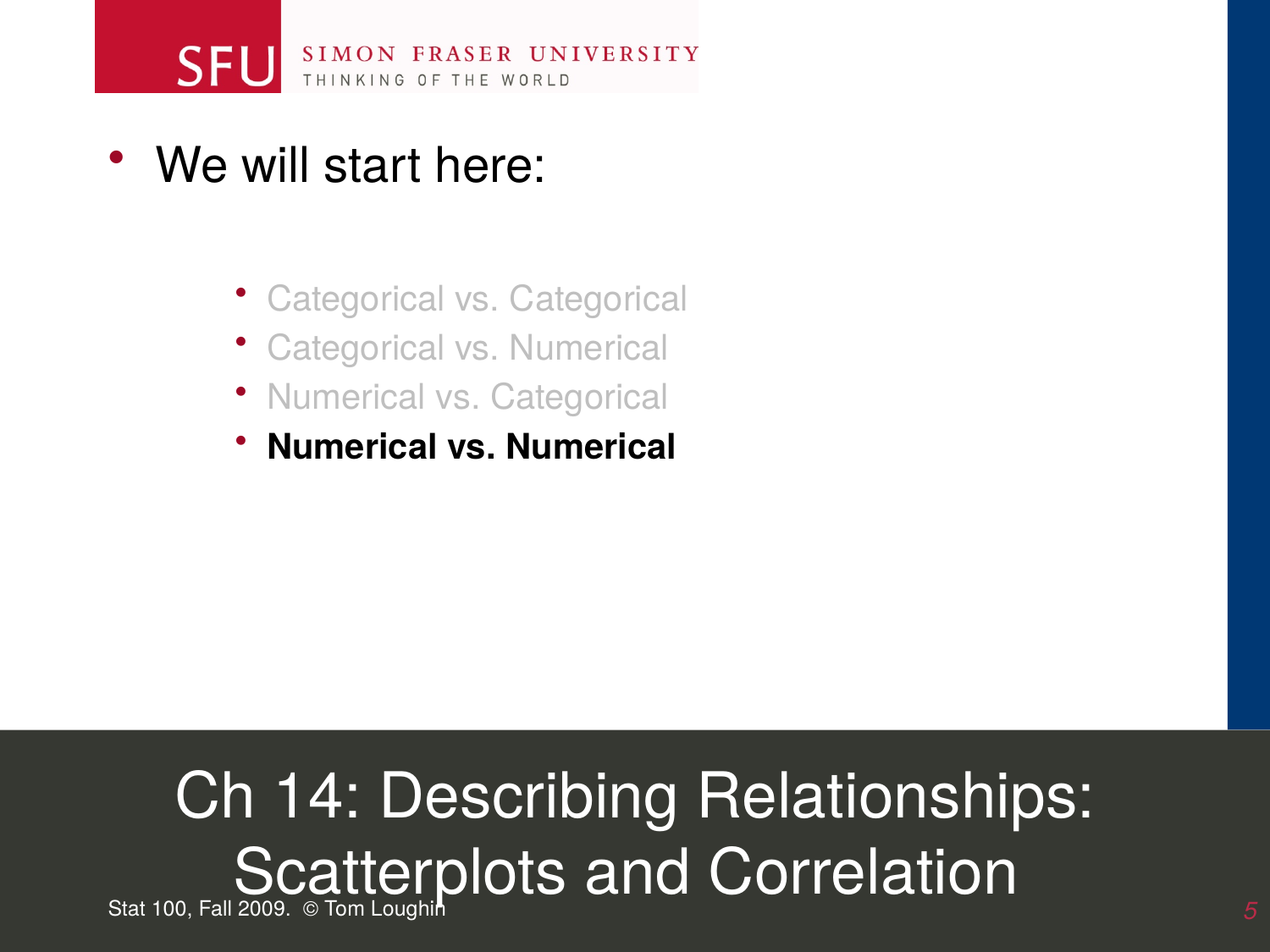

We will start here:

Categorical vs. Categorical
Categorical vs. Numerical
Numerical vs. Categorical
Numerical vs. Numerical

# Ch 14: Describing Relationships: Scatterplots and Correlation
Stat 100, Fall 2009.  © Tom Loughin
5